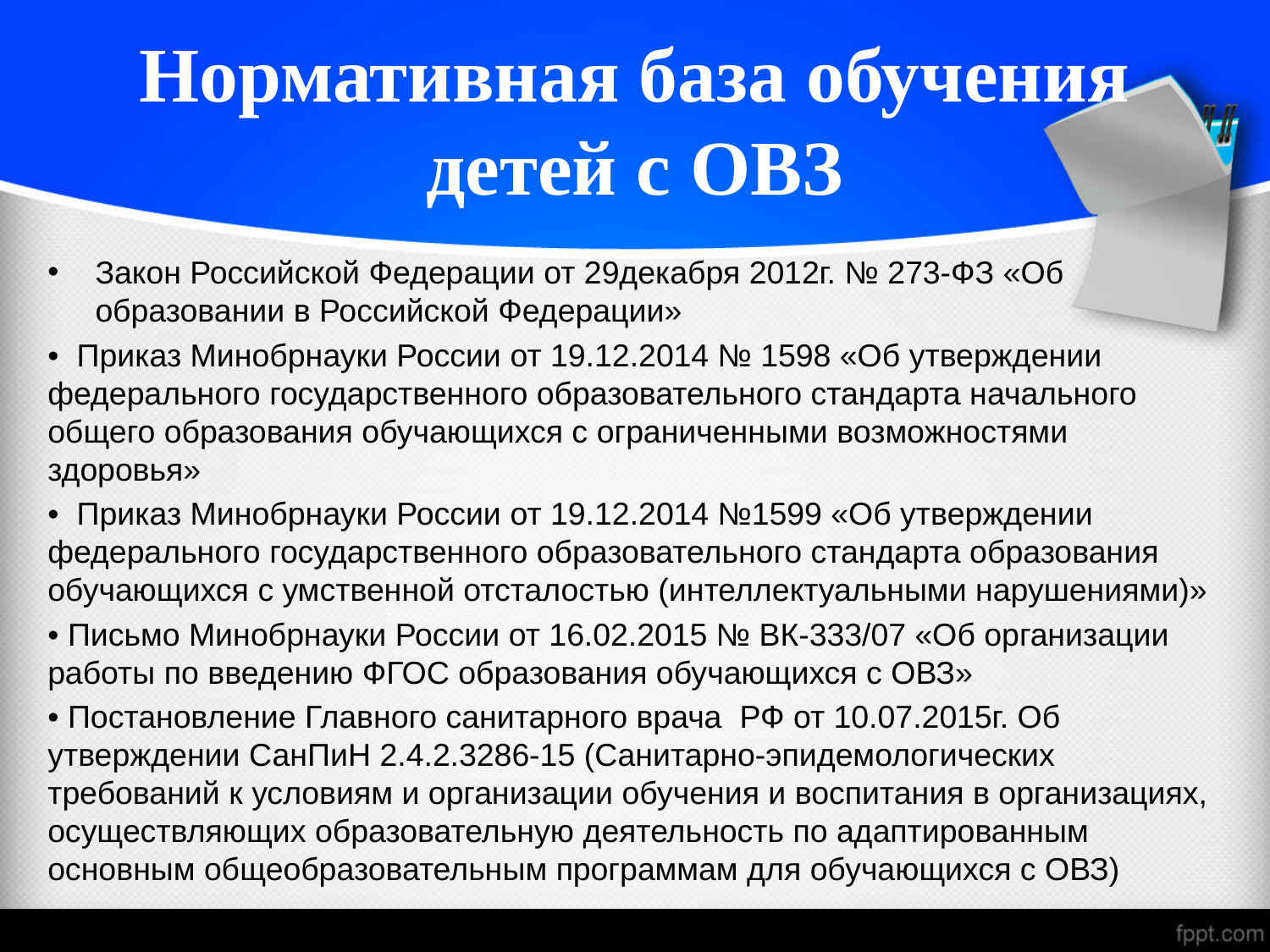

# Нормативная база обучения детей с ОВЗ
Закон Российской Федерации от 29декабря 2012г. № 273-ФЗ «Об образовании в Российской Федерации»
•  Приказ Минобрнауки России от 19.12.2014 № 1598 «Об утверждении федерального государственного образовательного стандарта начального общего образования обучающихся с ограниченными возможностями здоровья»
•  Приказ Минобрнауки России от 19.12.2014 №1599 «Об утверждении федерального государственного образовательного стандарта образования обучающихся с умственной отсталостью (интеллектуальными нарушениями)»
• Письмо Минобрнауки России от 16.02.2015 № ВК-333/07 «Об организации работы по введению ФГОС образования обучающихся с ОВЗ»
• Постановление Главного санитарного врача  РФ от 10.07.2015г. Об утверждении СанПиН 2.4.2.3286-15 (Санитарно-эпидемологических требований к условиям и организации обучения и воспитания в организациях, осуществляющих образовательную деятельность по адаптированным основным общеобразовательным программам для обучающихся с ОВЗ)